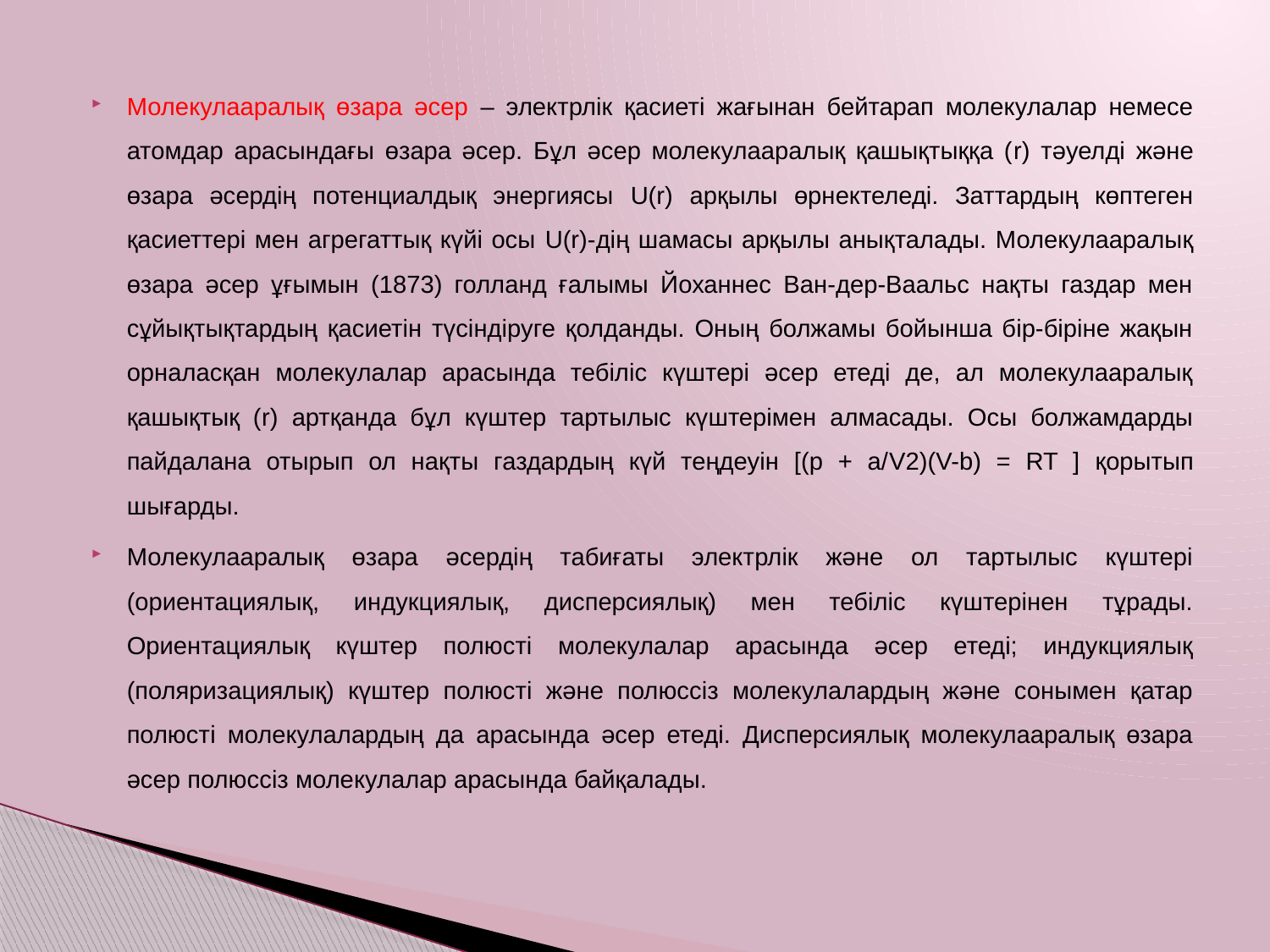

Молекулааралық өзара әсер – электрлік қасиеті жағынан бейтарап молекулалар немесе атомдар арасындағы өзара әсер. Бұл әсер молекулааралық қашықтыққа (r) тәуелді және өзара әсердің потенциалдық энергиясы U(r) арқылы өрнектеледі. Заттардың көптеген қасиеттері мен агрегаттық күйі осы U(r)-дің шамасы арқылы анықталады. Молекулааралық өзара әсер ұғымын (1873) голланд ғалымы Йоханнес Ван-дер-Ваальс нақты газдар мен сұйықтықтардың қасиетін түсіндіруге қолданды. Оның болжамы бойынша бір-біріне жақын орналасқан молекулалар арасында тебіліс күштері әсер етеді де, ал молекулааралық қашықтық (r) артқанда бұл күштер тартылыс күштерімен алмасады. Осы болжамдарды пайдалана отырып ол нақты газдардың күй теңдеуін [(р + а/V2)(V-b) = RT ] қорытып шығарды.
Молекулааралық өзара әсердің табиғаты электрлік және ол тартылыс күштері (ориентациялық, индукциялық, дисперсиялық) мен тебіліс күштерінен тұрады. Ориентациялық күштер полюсті молекулалар арасында әсер етеді; индукциялық (поляризациялық) күштер полюсті және полюссіз молекулалардың және сонымен қатар полюсті молекулалардың да арасында әсер етеді. Дисперсиялық молекулааралық өзара әсер полюссіз молекулалар арасында байқалады.